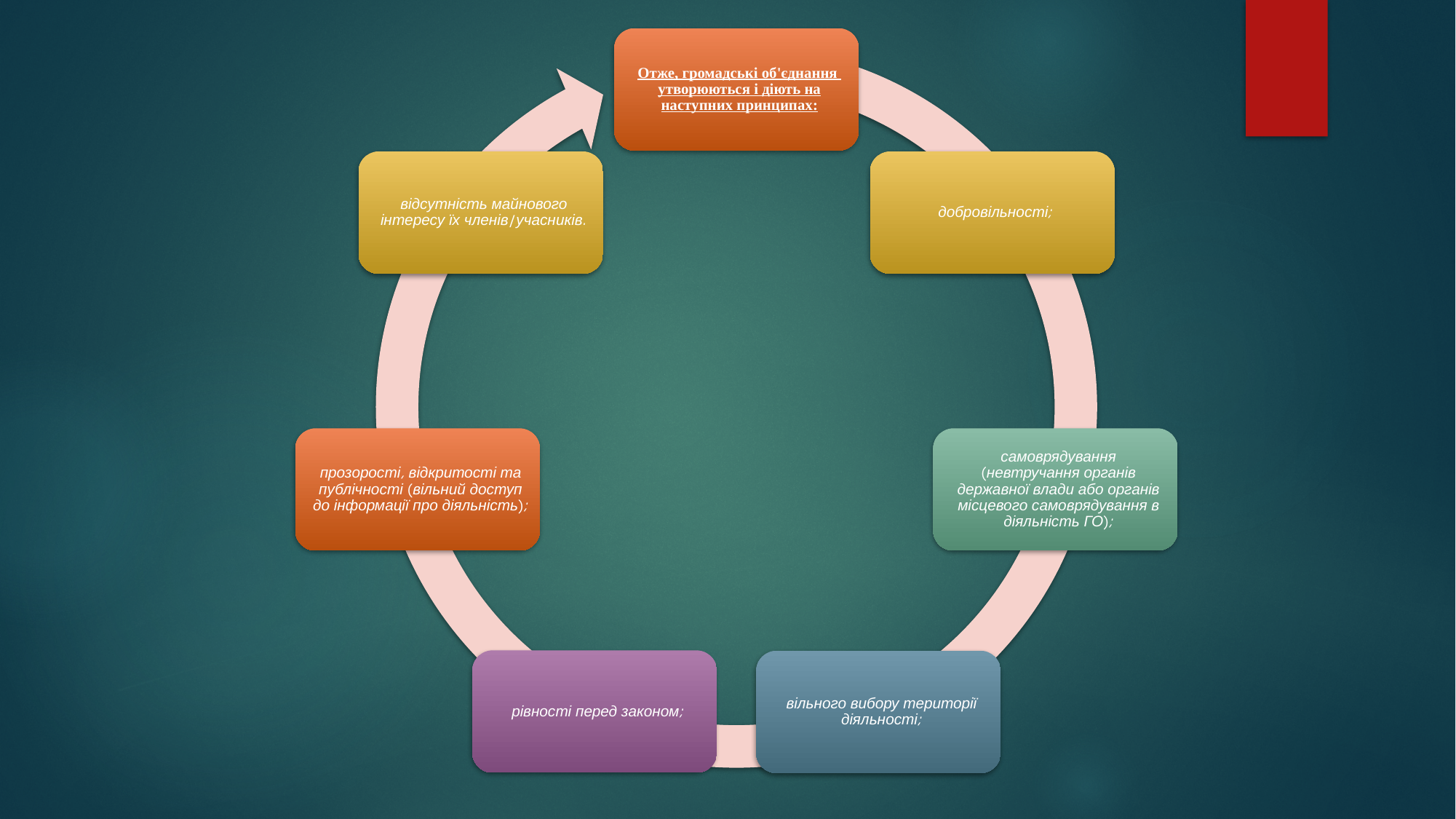

Отже, громадські об'єднання  утворюються і діють на наступних принципах:
добровільності;
самоврядування (невтручання органів державної влади або органів місцевого самоврядування в діяльність ГО);
вільного вибору території діяльності;
рівності перед законом;
прозорості, відкритості та публічності (вільний доступ до інформації про діяльність);
відсутність майнового інтересу їх членів/учасників.